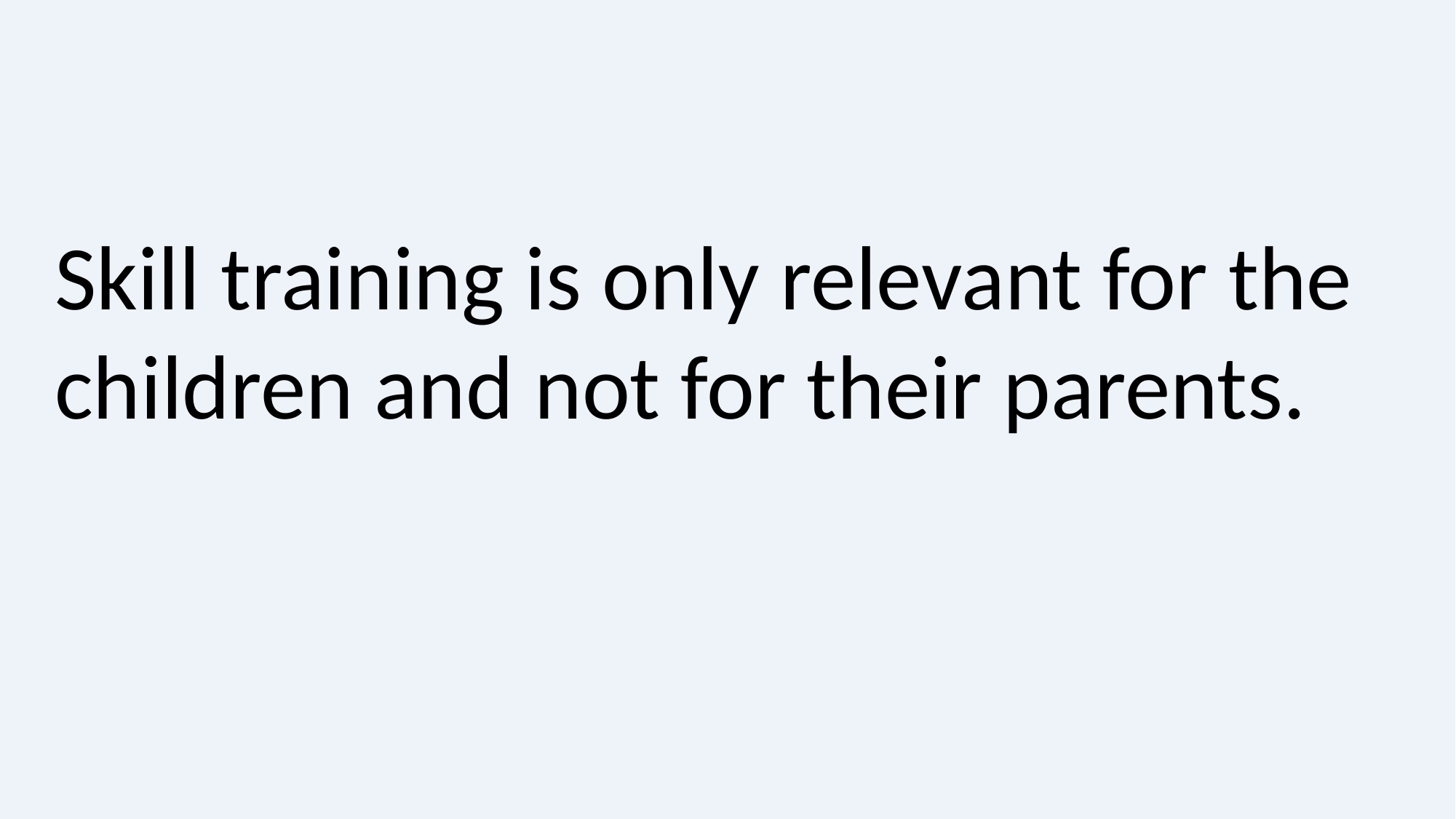

Skill training is only relevant for the children and not for their parents.